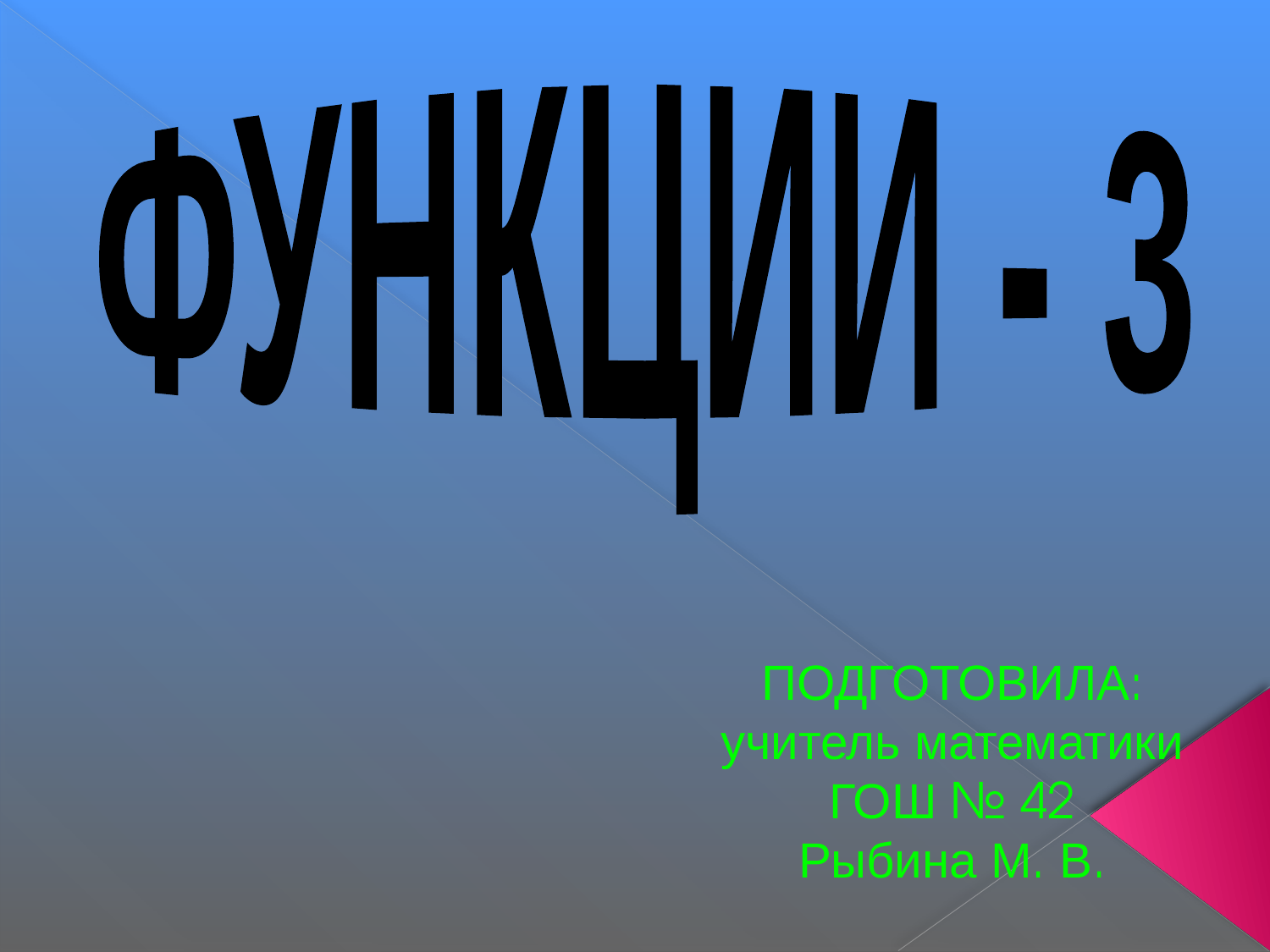

ФУНКЦИИ - 3
ПОДГОТОВИЛА:
учитель математики
ГОШ № 42
Рыбина М. В.